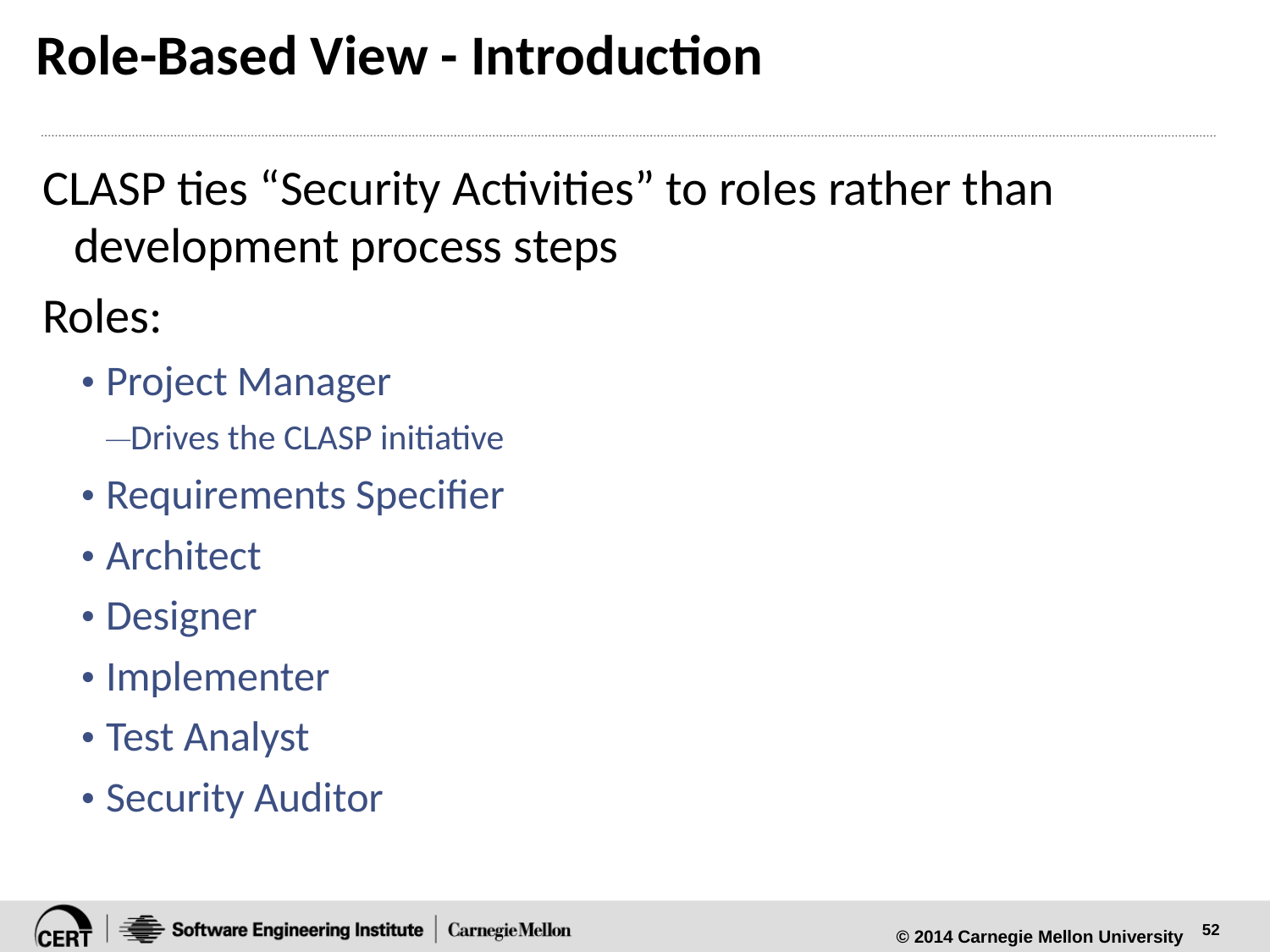

# Role-Based View - Introduction
CLASP ties “Security Activities” to roles rather than development process steps
Roles:
Project Manager
Drives the CLASP initiative
Requirements Specifier
Architect
Designer
Implementer
Test Analyst
Security Auditor